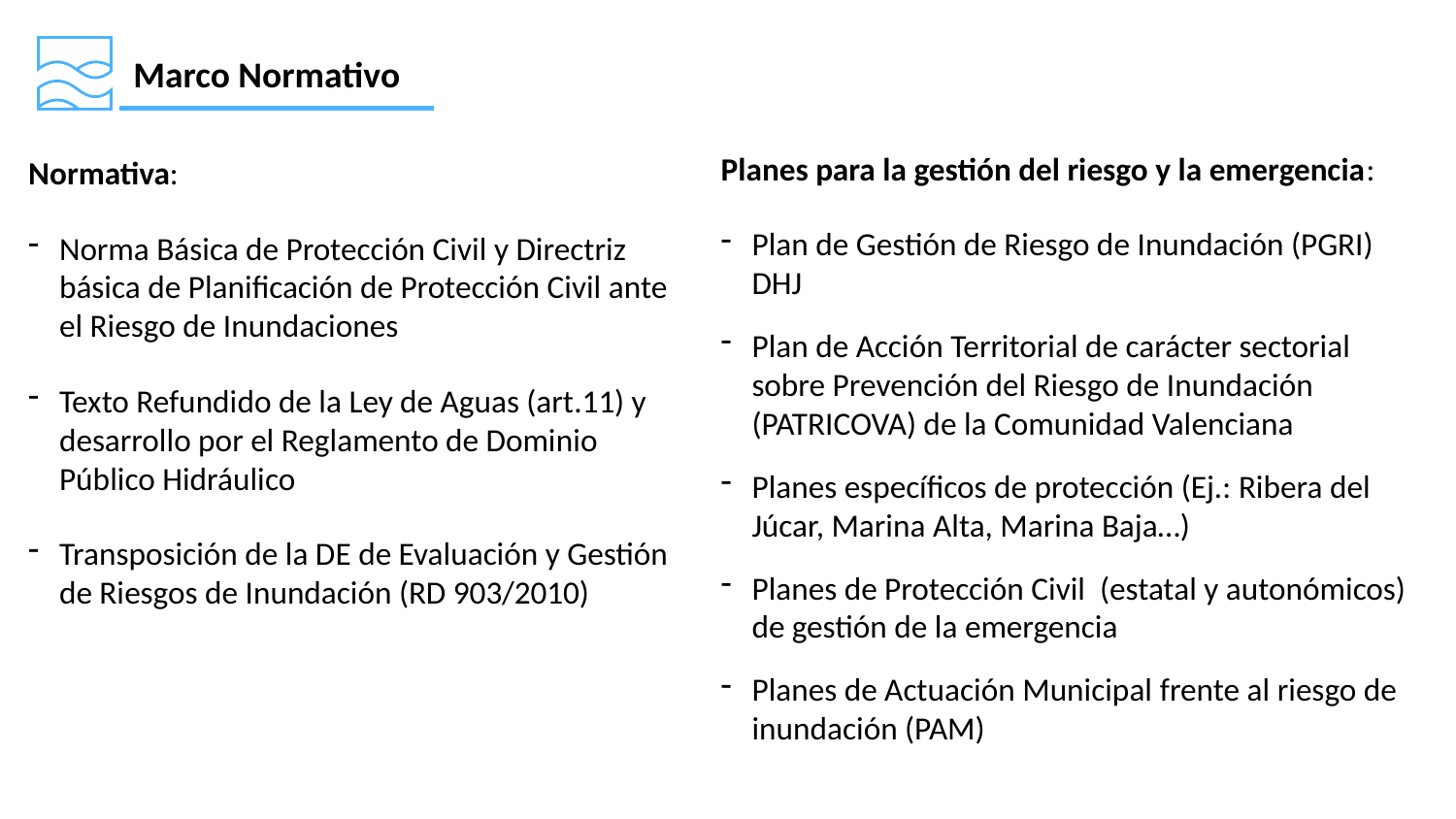

Marco Normativo
Planes para la gestión del riesgo y la emergencia:
Plan de Gestión de Riesgo de Inundación (PGRI) DHJ
Plan de Acción Territorial de carácter sectorial sobre Prevención del Riesgo de Inundación (PATRICOVA) de la Comunidad Valenciana
Planes específicos de protección (Ej.: Ribera del Júcar, Marina Alta, Marina Baja…)
Planes de Protección Civil  (estatal y autonómicos) de gestión de la emergencia
Planes de Actuación Municipal frente al riesgo de inundación (PAM)
Normativa:
Norma Básica de Protección Civil y Directriz básica de Planificación de Protección Civil ante el Riesgo de Inundaciones
Texto Refundido de la Ley de Aguas (art.11) y desarrollo por el Reglamento de Dominio Público Hidráulico
Transposición de la DE de Evaluación y Gestión de Riesgos de Inundación (RD 903/2010)